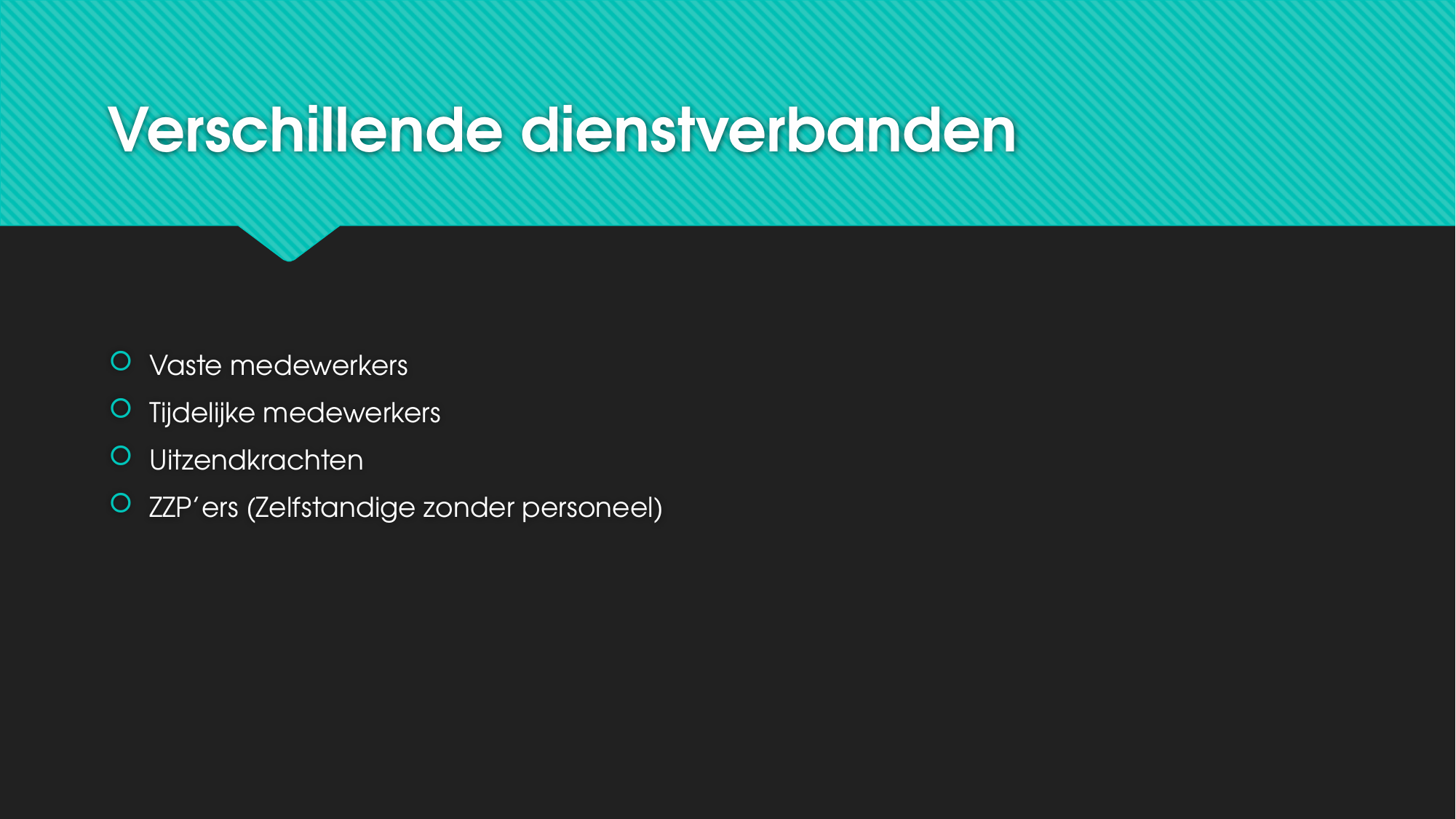

# Verschillende dienstverbanden
Vaste medewerkers
Tijdelijke medewerkers
Uitzendkrachten
ZZP’ers (Zelfstandige zonder personeel)